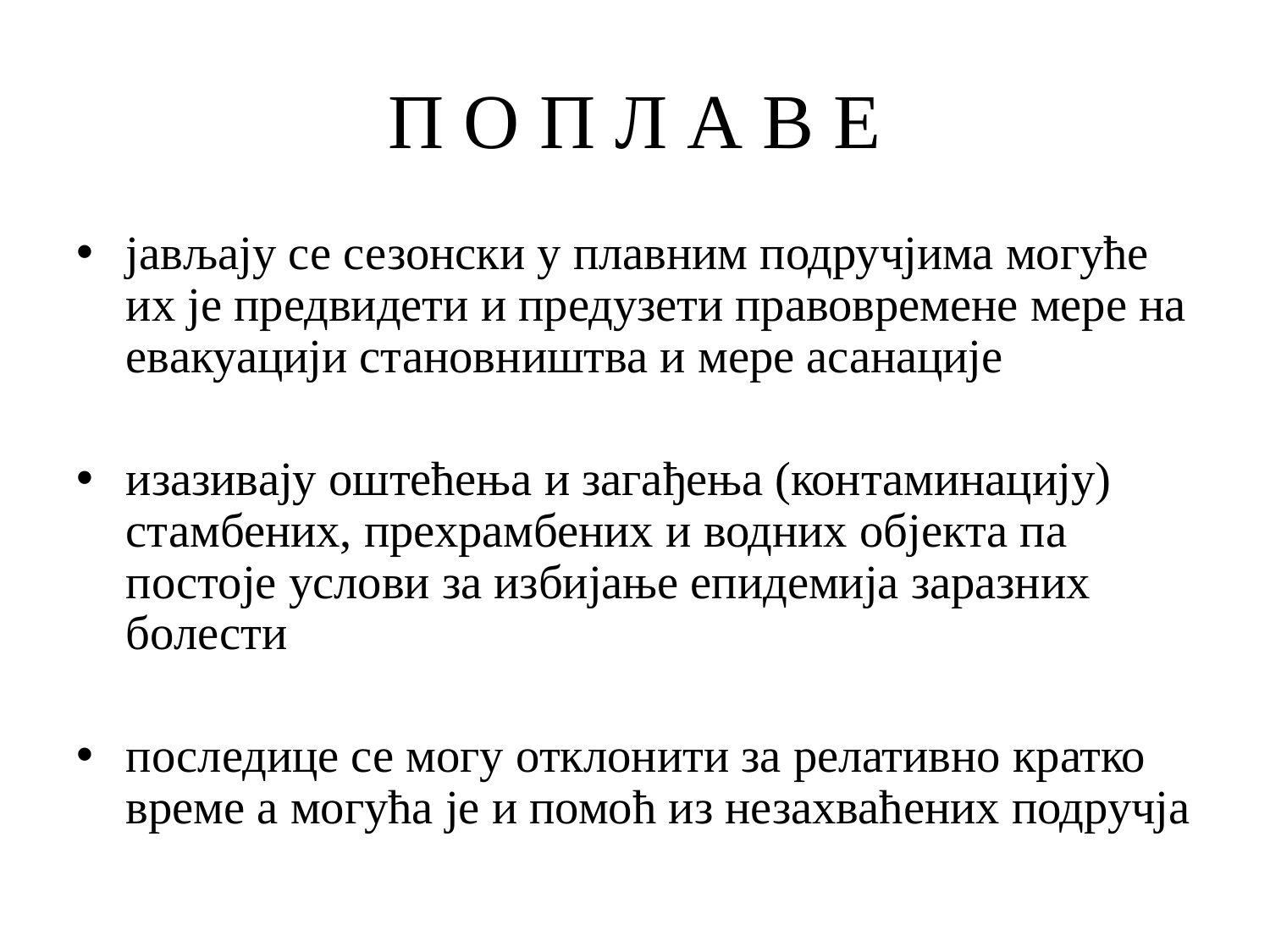

# П О П Л А В Е
јављају се сезонски у плавним подручјима могуће их је предвидети и предузети правовремене мере на евакуацији становништва и мере асанације

изазивају оштећења и загађења (контаминацију) стамбених, прехрамбених и водних објекта па постоје услови за избијање епидемија заразних болести

последице се могу отклонити за релативно кратко време а могућа је и помоћ из незахваћених подручја